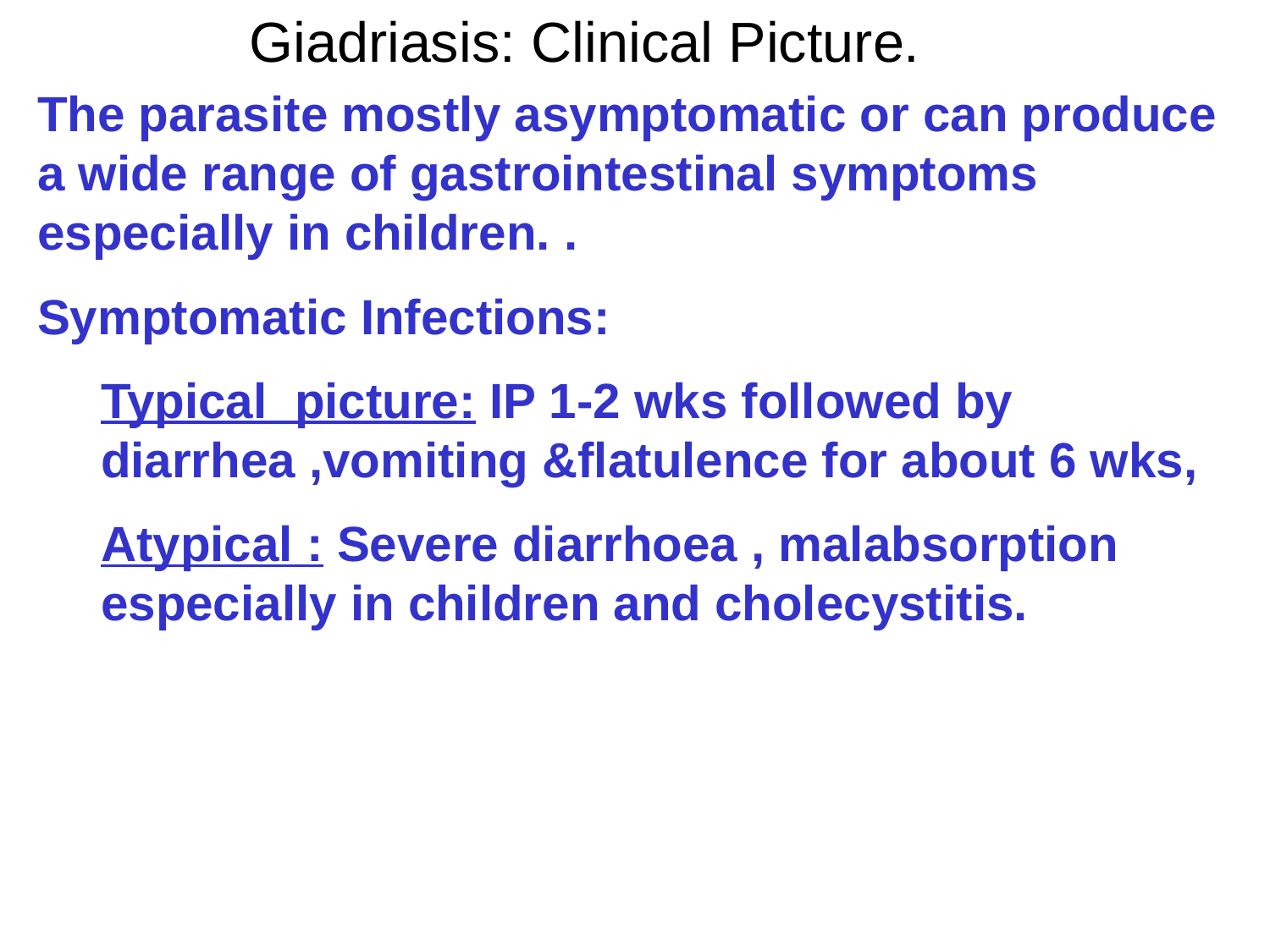

Giadriasis: Clinical Picture.
The parasite mostly asymptomatic or can produce a wide range of gastrointestinal symptoms especially in children. .
Symptomatic Infections:
Typical  picture: IP 1-2 wks followed by  diarrhea ,vomiting &flatulence for about 6 wks,
Atypical : Severe diarrhoea , malabsorption especially in children and cholecystitis.